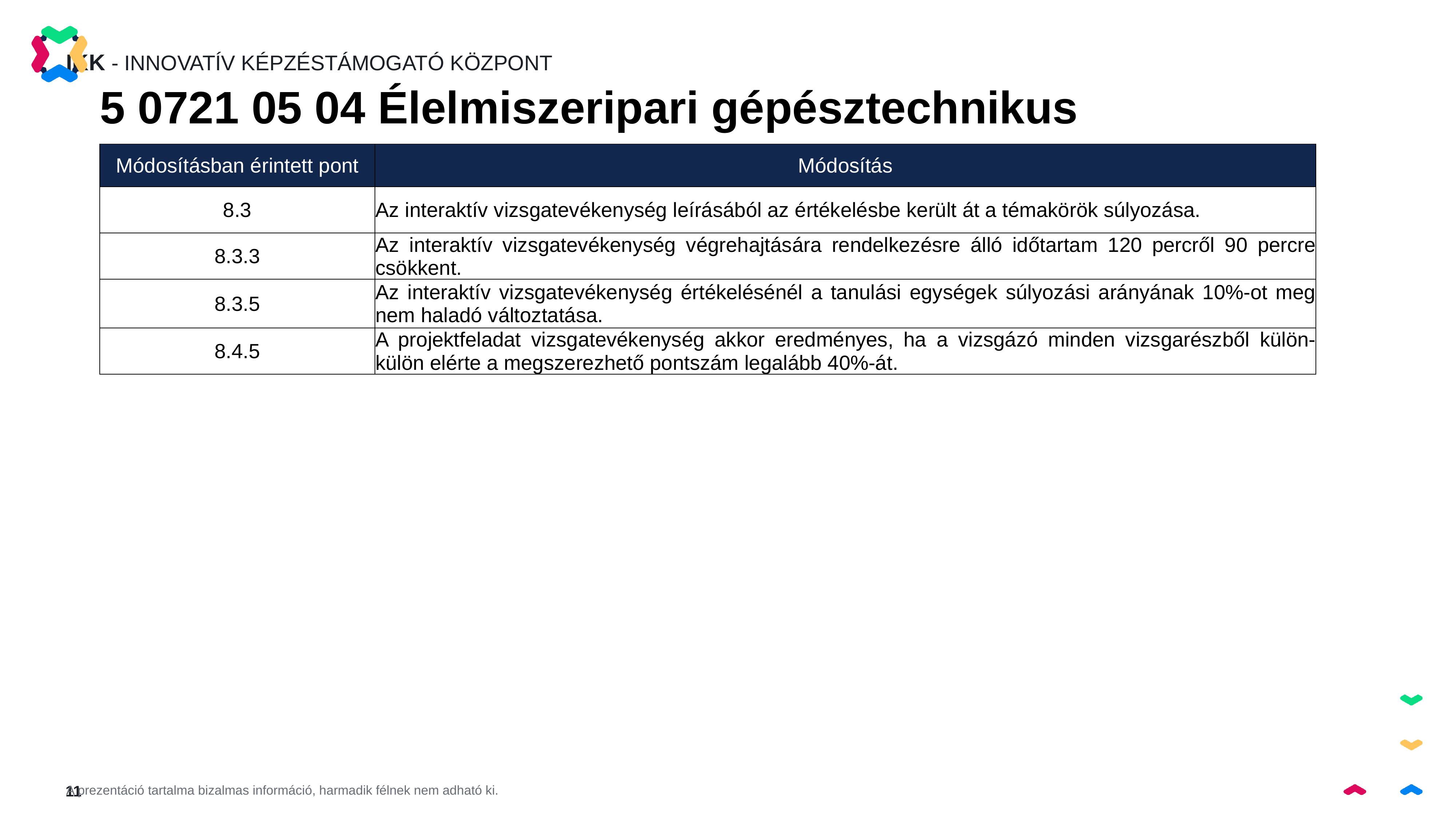

5 0721 05 04 Élelmiszeripari gépésztechnikus
| Módosításban érintett pont | Módosítás |
| --- | --- |
| 8.3 | Az interaktív vizsgatevékenység leírásából az értékelésbe került át a témakörök súlyozása. |
| 8.3.3 | Az interaktív vizsgatevékenység végrehajtására rendelkezésre álló időtartam 120 percről 90 percre csökkent. |
| 8.3.5 | Az interaktív vizsgatevékenység értékelésénél a tanulási egységek súlyozási arányának 10%-ot meg nem haladó változtatása. |
| 8.4.5 | A projektfeladat vizsgatevékenység akkor eredményes, ha a vizsgázó minden vizsgarészből külön-külön elérte a megszerezhető pontszám legalább 40%-át. |